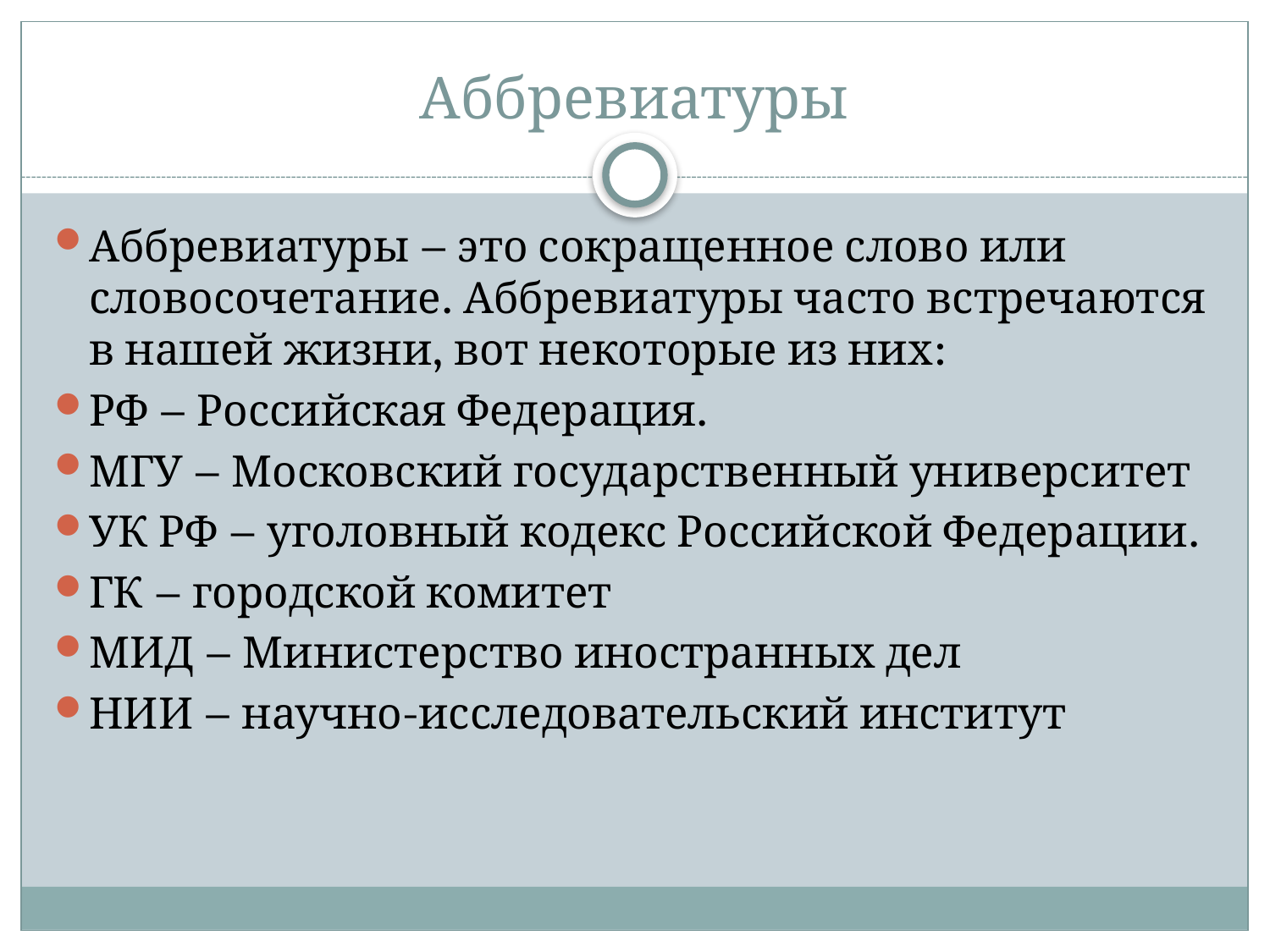

# Аббревиатуры
Аббревиатуры – это сокращенное слово или словосочетание. Аббревиатуры часто встречаются в нашей жизни, вот некоторые из них:
РФ – Российская Федерация.
МГУ – Московский государственный университет
УК РФ – уголовный кодекс Российской Федерации.
ГК – городской комитет
МИД – Министерство иностранных дел
НИИ – научно-исследовательский институт